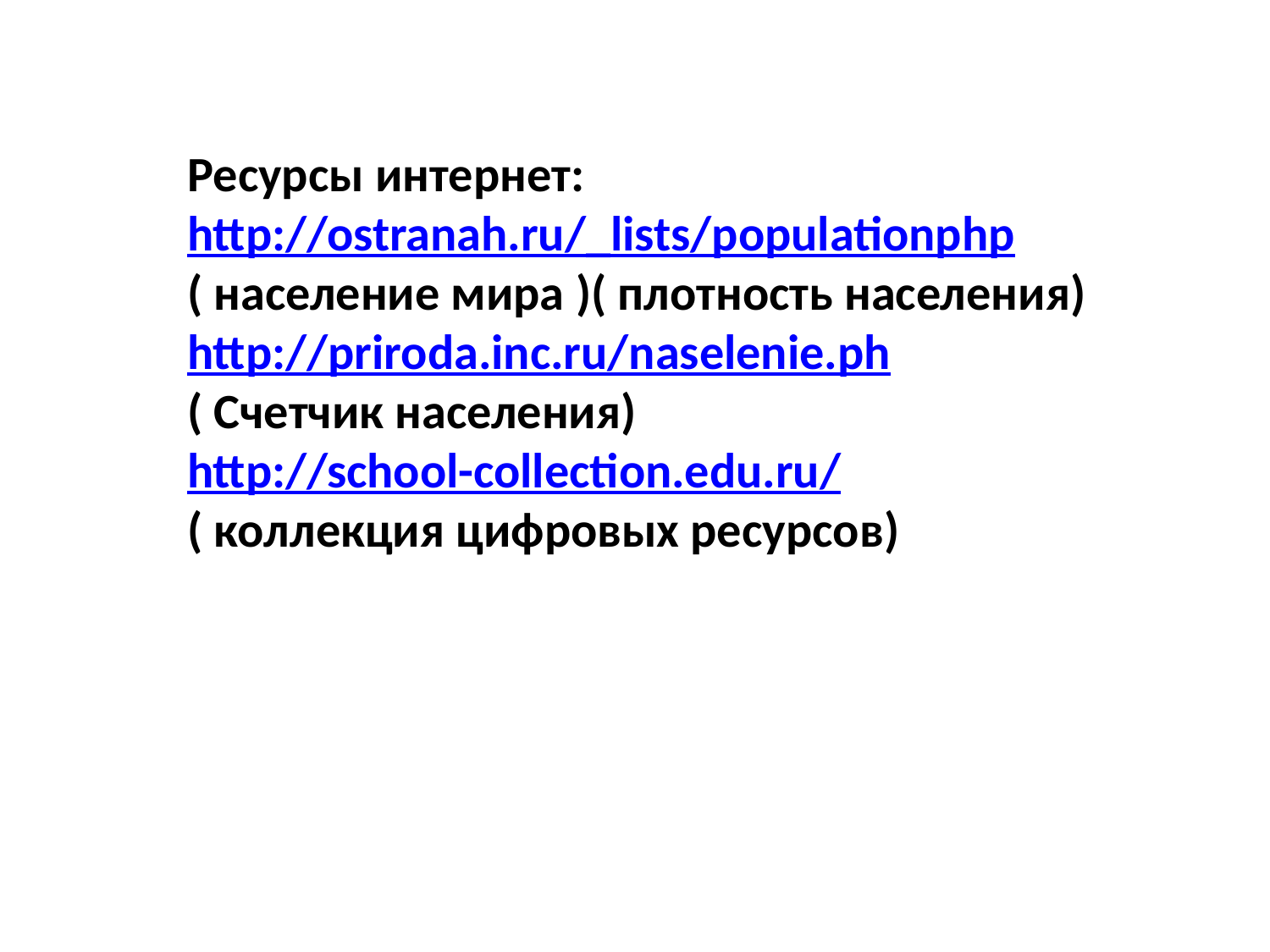

Ресурсы интернет:
http://ostranah.ru/_lists/populationphp
( население мира )( плотность населения)
http://priroda.inc.ru/naselenie.ph
( Счетчик населения)
http://school-collection.edu.ru/
( коллекция цифровых ресурсов)